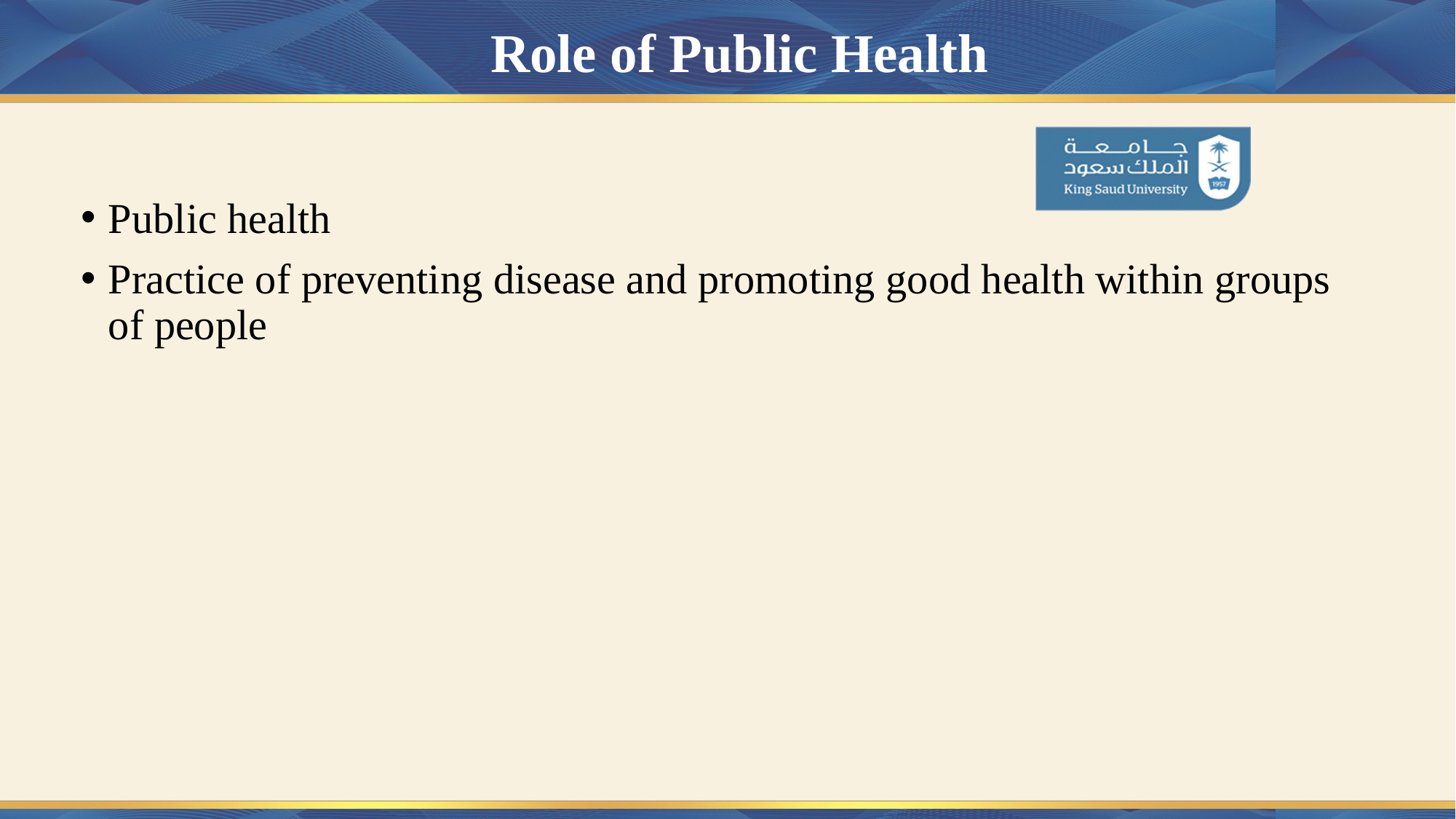

# Role of Public Health
Public health
Practice of preventing disease and promoting good health within groups of people